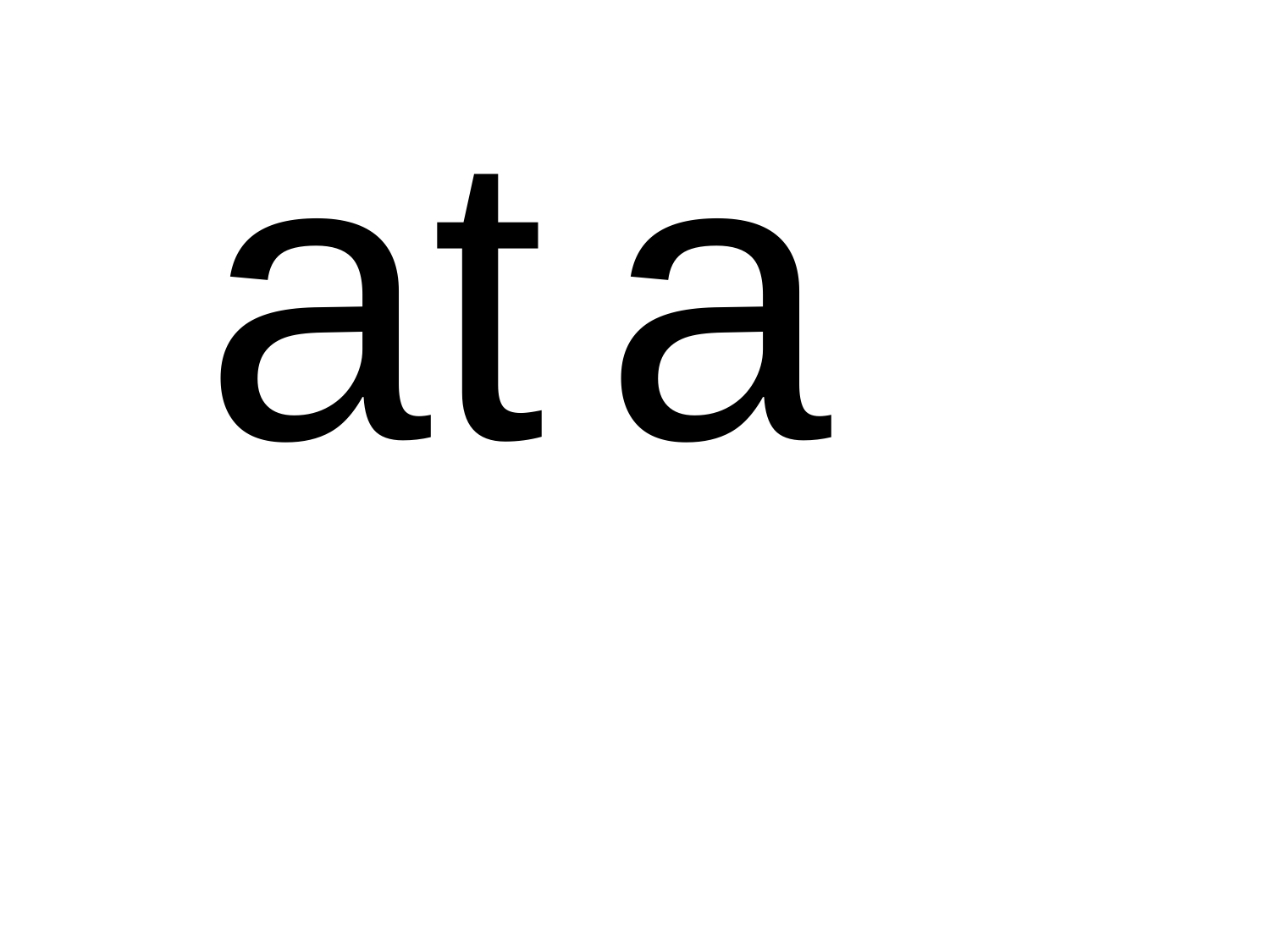

| at |
| --- |
| a |
| --- |